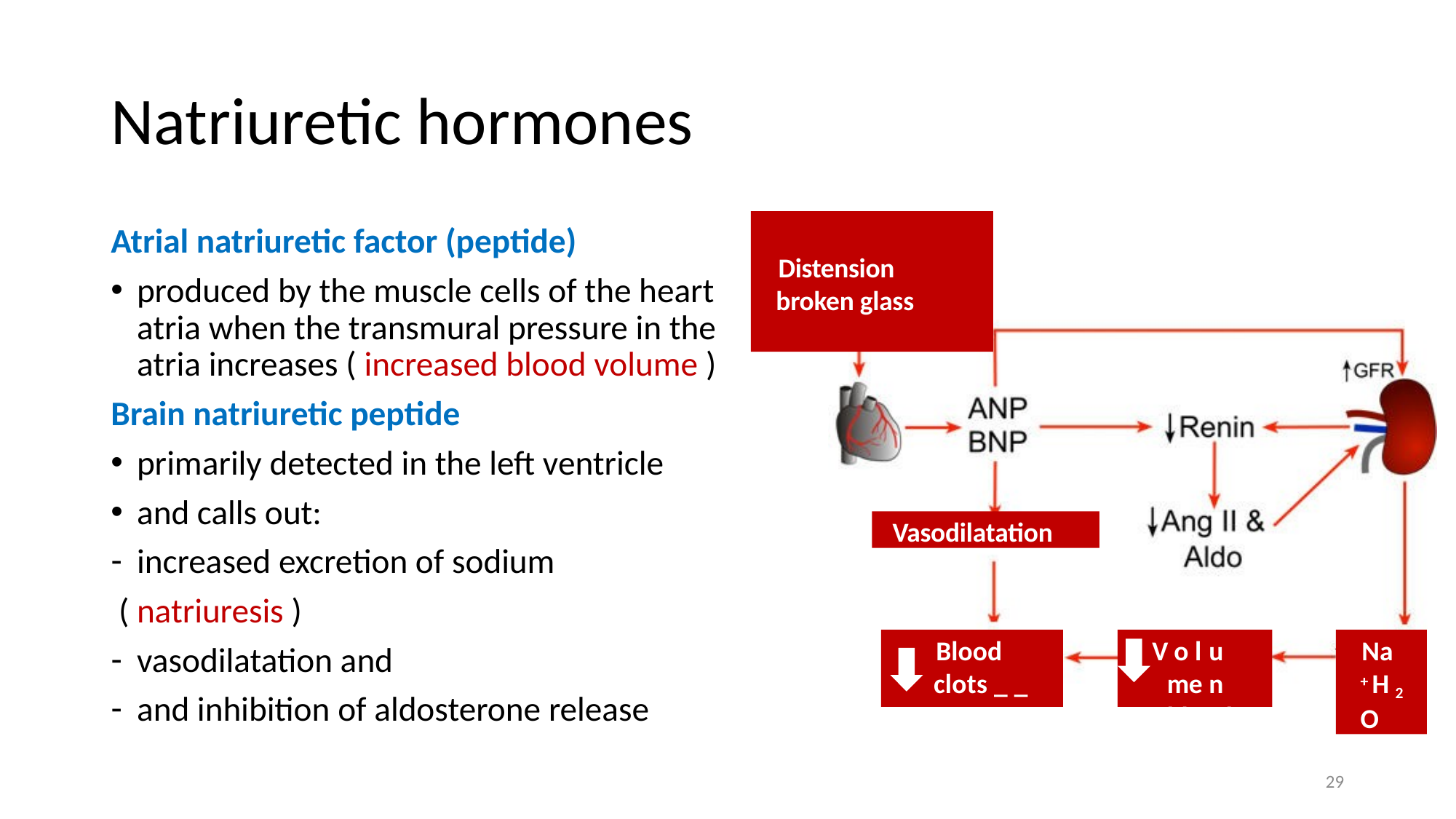

# Natriuretic hormones

Distension broken glass

Vasodilatation

Blood clots _ _ _ _

V o l u me n blood
Na + H 2 O

Atrial natriuretic factor (peptide)
produced by the muscle cells of the heart atria when the transmural pressure in the atria increases ( increased blood volume )
Brain natriuretic peptide
primarily detected in the left ventricle
and calls out:
increased excretion of sodium
 ( natriuresis )
vasodilatation and
and inhibition of aldosterone release

29